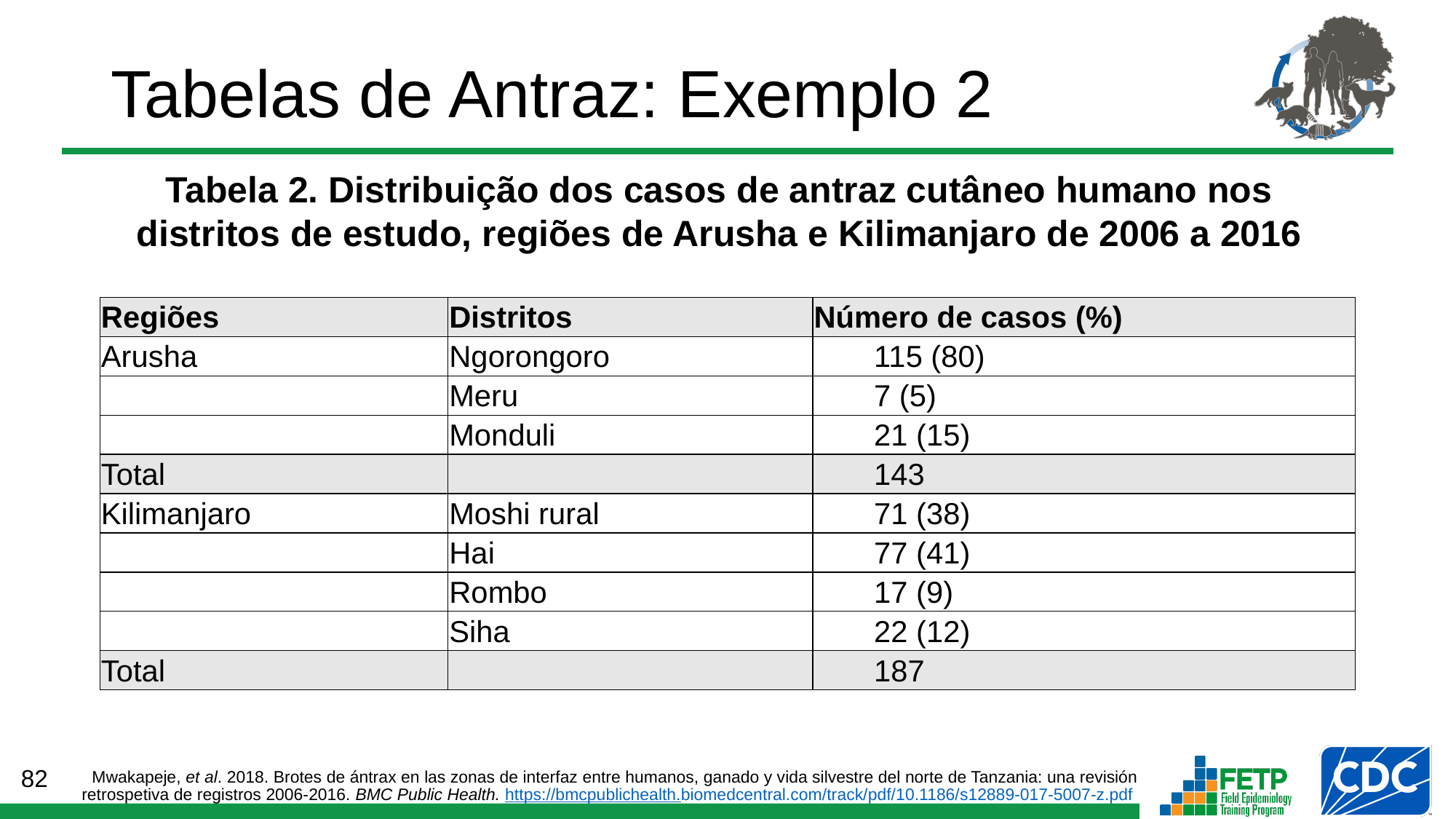

# Tabelas de Antraz: Exemplo 2
Tabela 2. Distribuição dos casos de antraz cutâneo humano nos distritos de estudo, regiões de Arusha e Kilimanjaro de 2006 a 2016
| Regiões | Distritos | Número de casos (%) |
| --- | --- | --- |
| Arusha | Ngorongoro | 115 (80) |
|  | Meru | 7 (5) |
|  | Monduli | 21 (15) |
| Total |  | 143 |
| Kilimanjaro | Moshi rural | 71 (38) |
|  | Hai | 77 (41) |
|  | Rombo | 17 (9) |
|  | Siha | 22 (12) |
| Total |  | 187 |
Mwakapeje, et al. 2018. Brotes de ántrax en las zonas de interfaz entre humanos, ganado y vida silvestre del norte de Tanzania: una revisión retrospetiva de registros 2006-2016. BMC Public Health. https://bmcpublichealth.biomedcentral.com/track/pdf/10.1186/s12889-017-5007-z.pdf